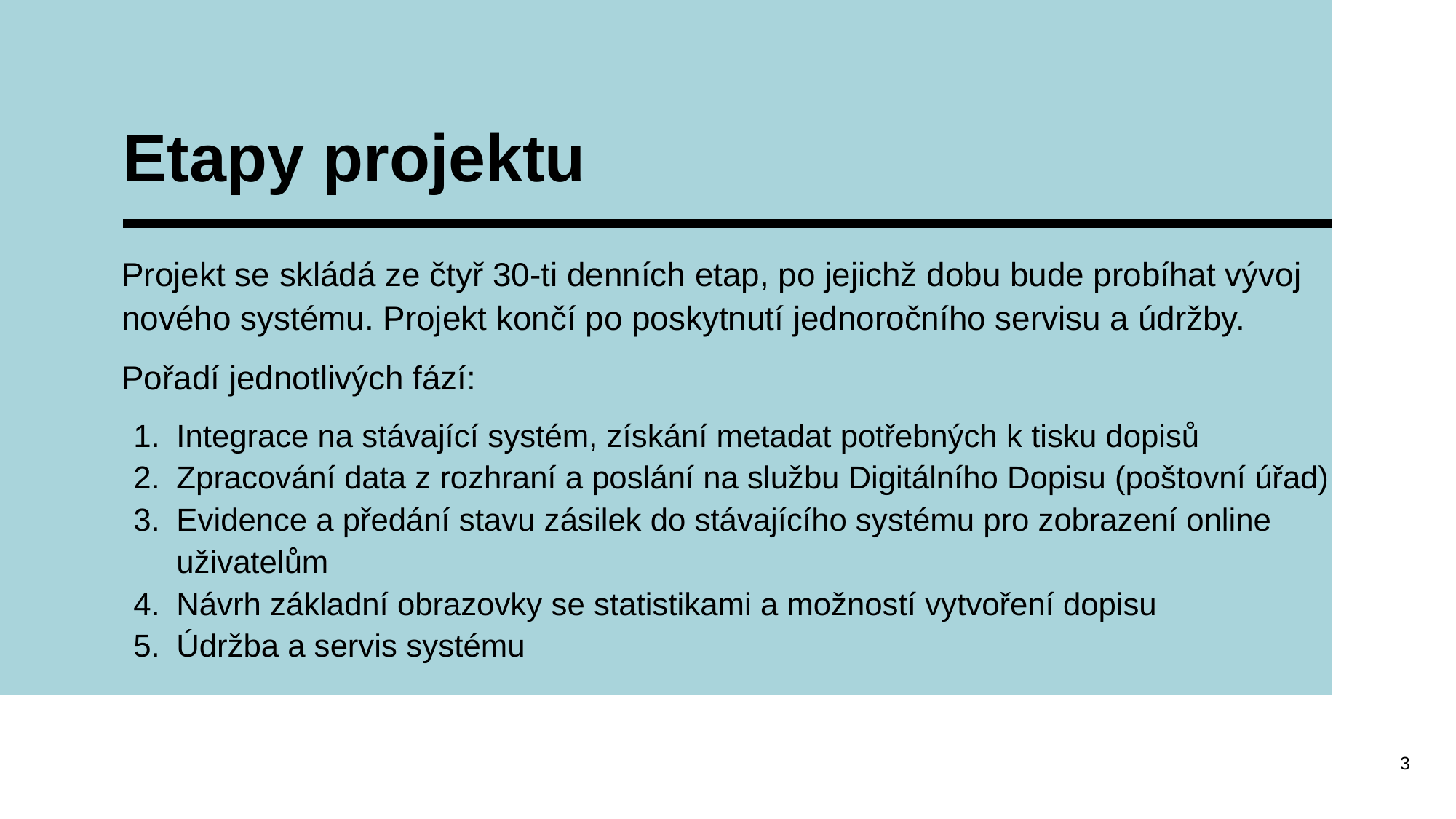

# Etapy projektu
Projekt se skládá ze čtyř 30-ti denních etap, po jejichž dobu bude probíhat vývoj nového systému. Projekt končí po poskytnutí jednoročního servisu a údržby.
Pořadí jednotlivých fází:
Integrace na stávající systém, získání metadat potřebných k tisku dopisů
Zpracování data z rozhraní a poslání na službu Digitálního Dopisu (poštovní úřad)
Evidence a předání stavu zásilek do stávajícího systému pro zobrazení online uživatelům
Návrh základní obrazovky se statistikami a možností vytvoření dopisu
Údržba a servis systému
3